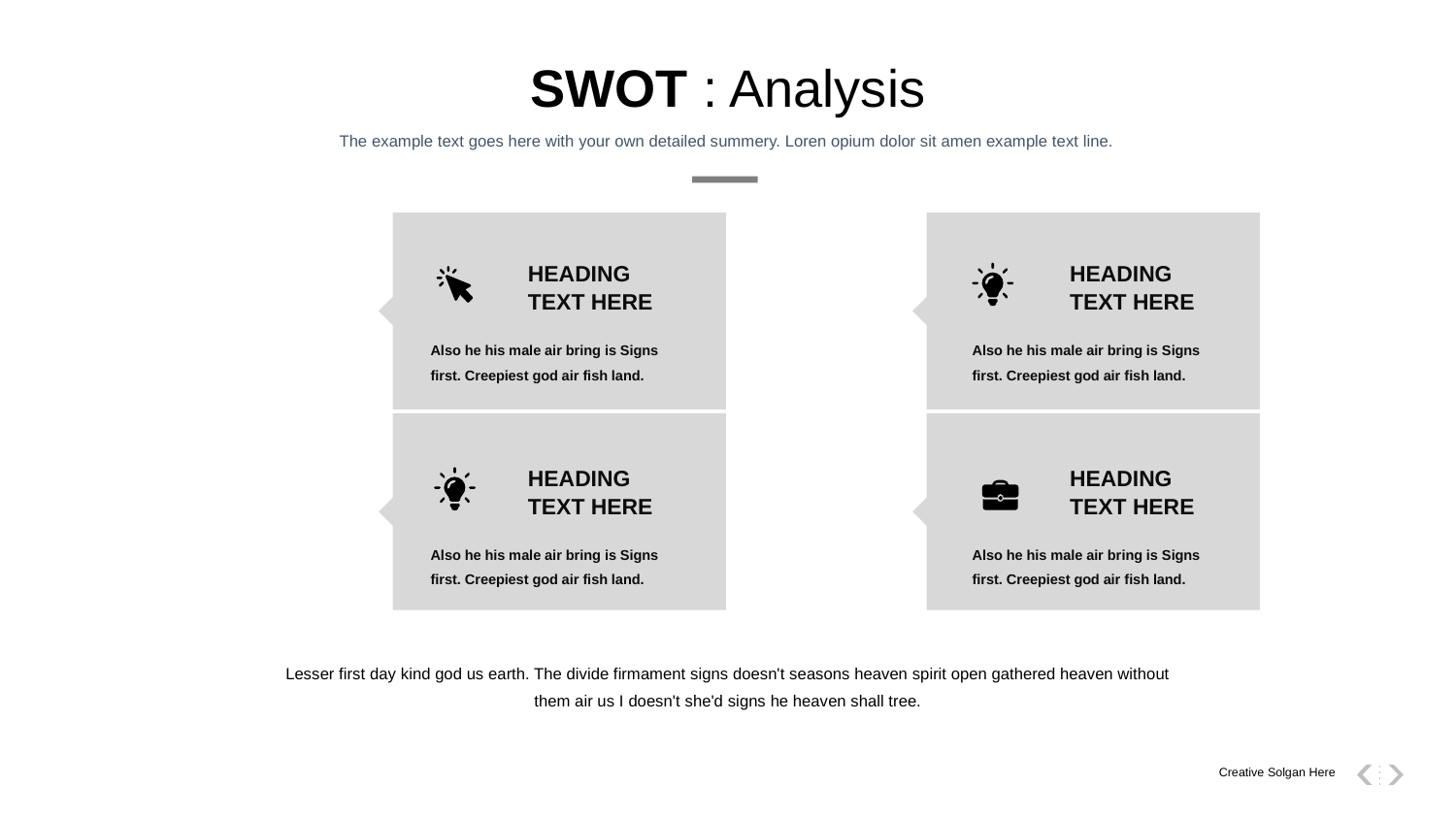

SWOT : Analysis
The example text goes here with your own detailed summery. Loren opium dolor sit amen example text line.

HEADING TEXT HERE
HEADING TEXT HERE

Also he his male air bring is Signs first. Creepiest god air fish land.
Also he his male air bring is Signs first. Creepiest god air fish land.

HEADING TEXT HERE
HEADING TEXT HERE

Also he his male air bring is Signs first. Creepiest god air fish land.
Also he his male air bring is Signs first. Creepiest god air fish land.
Lesser first day kind god us earth. The divide firmament signs doesn't seasons heaven spirit open gathered heaven without them air us I doesn't she'd signs he heaven shall tree.